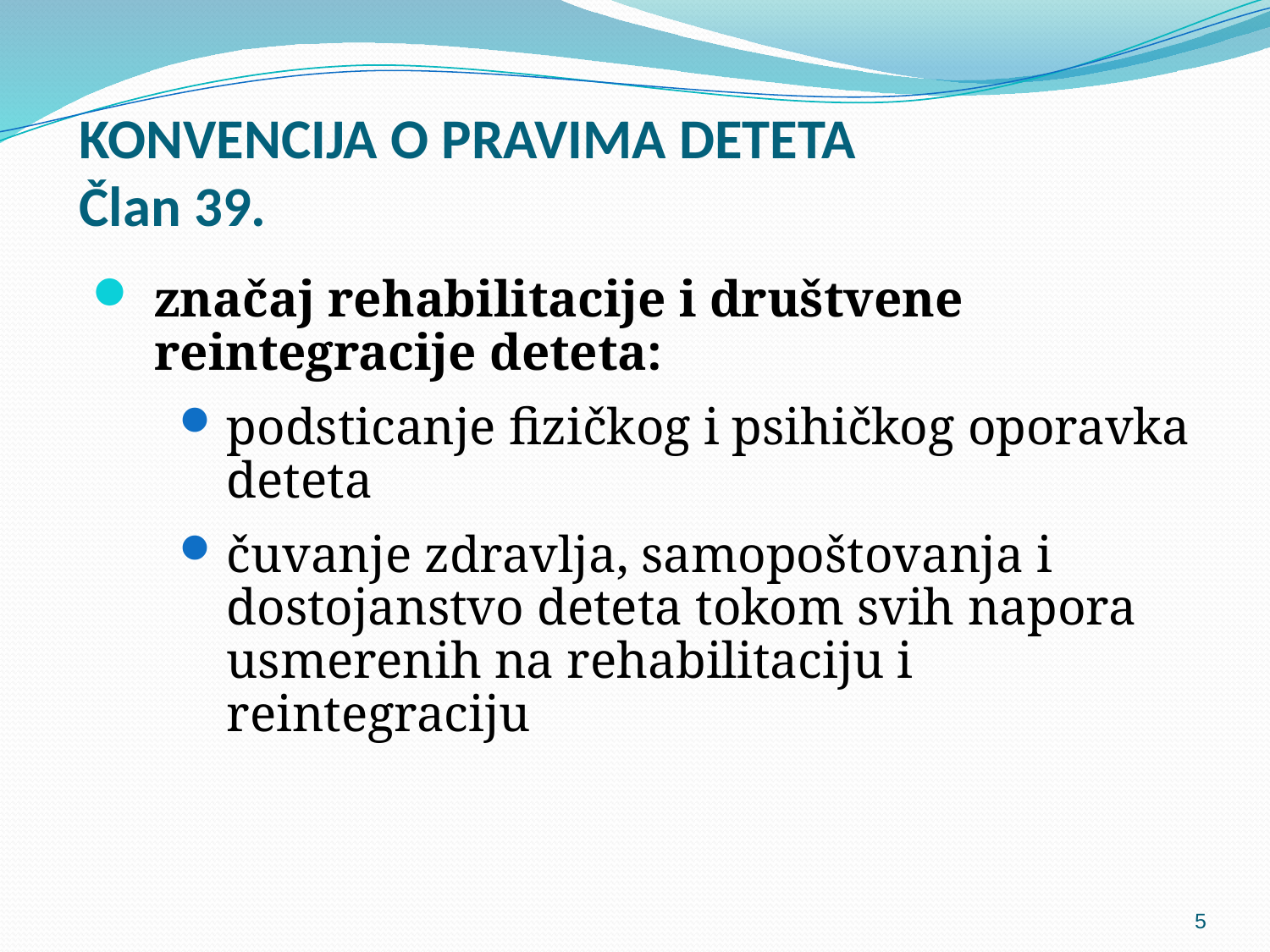

# KONVENCIJA O PRAVIMA DETETA Član 39.
značaj rehabilitacije i društvene reintegracije deteta:
podsticanje fizičkog i psihičkog oporavka deteta
čuvanje zdravlja, samopoštovanja i dostojanstvo deteta tokom svih napora usmerenih na rehabilitaciju i reintegraciju
5